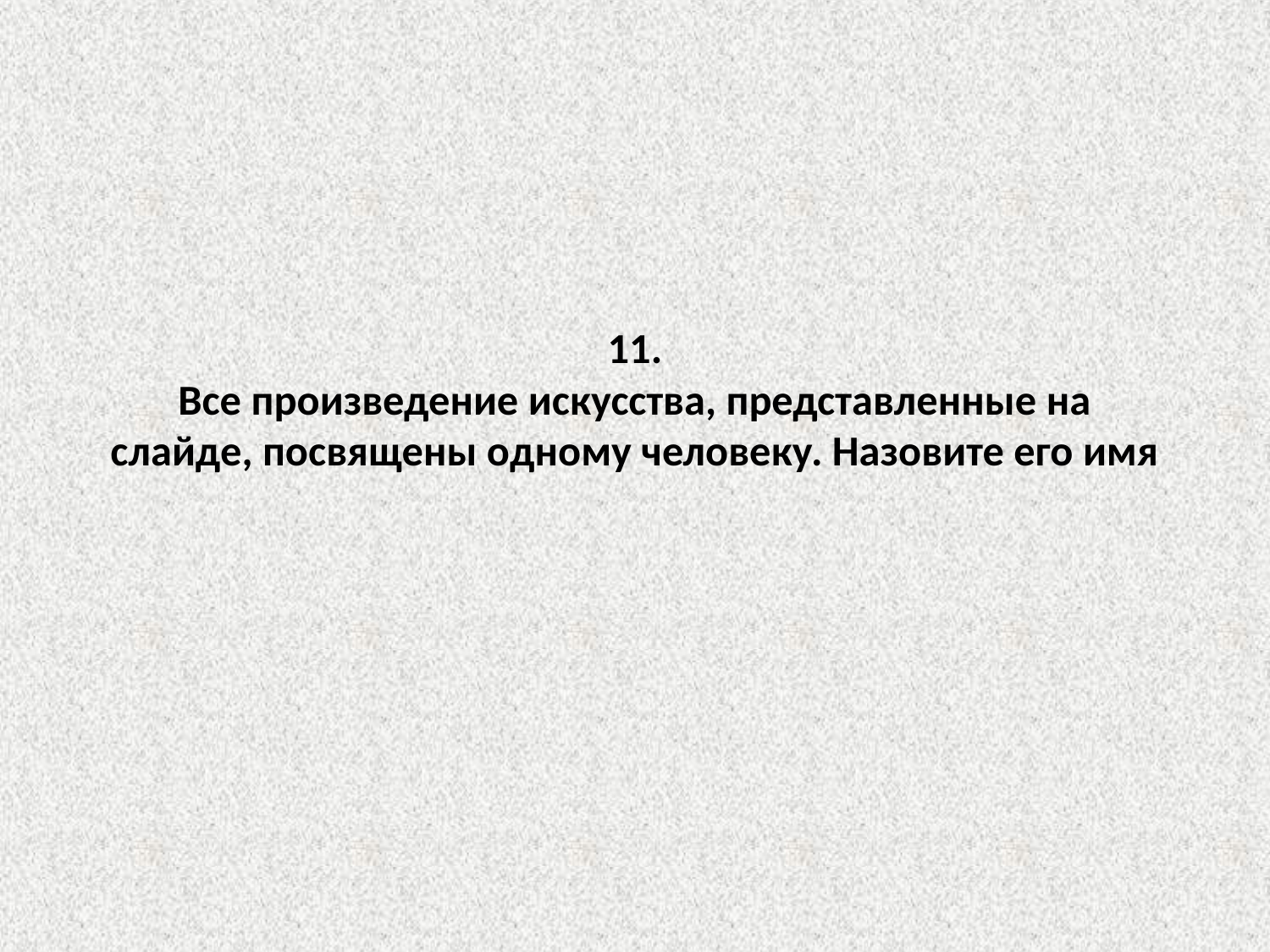

# 11. Все произведение искусства, представленные на слайде, посвящены одному человеку. Назовите его имя